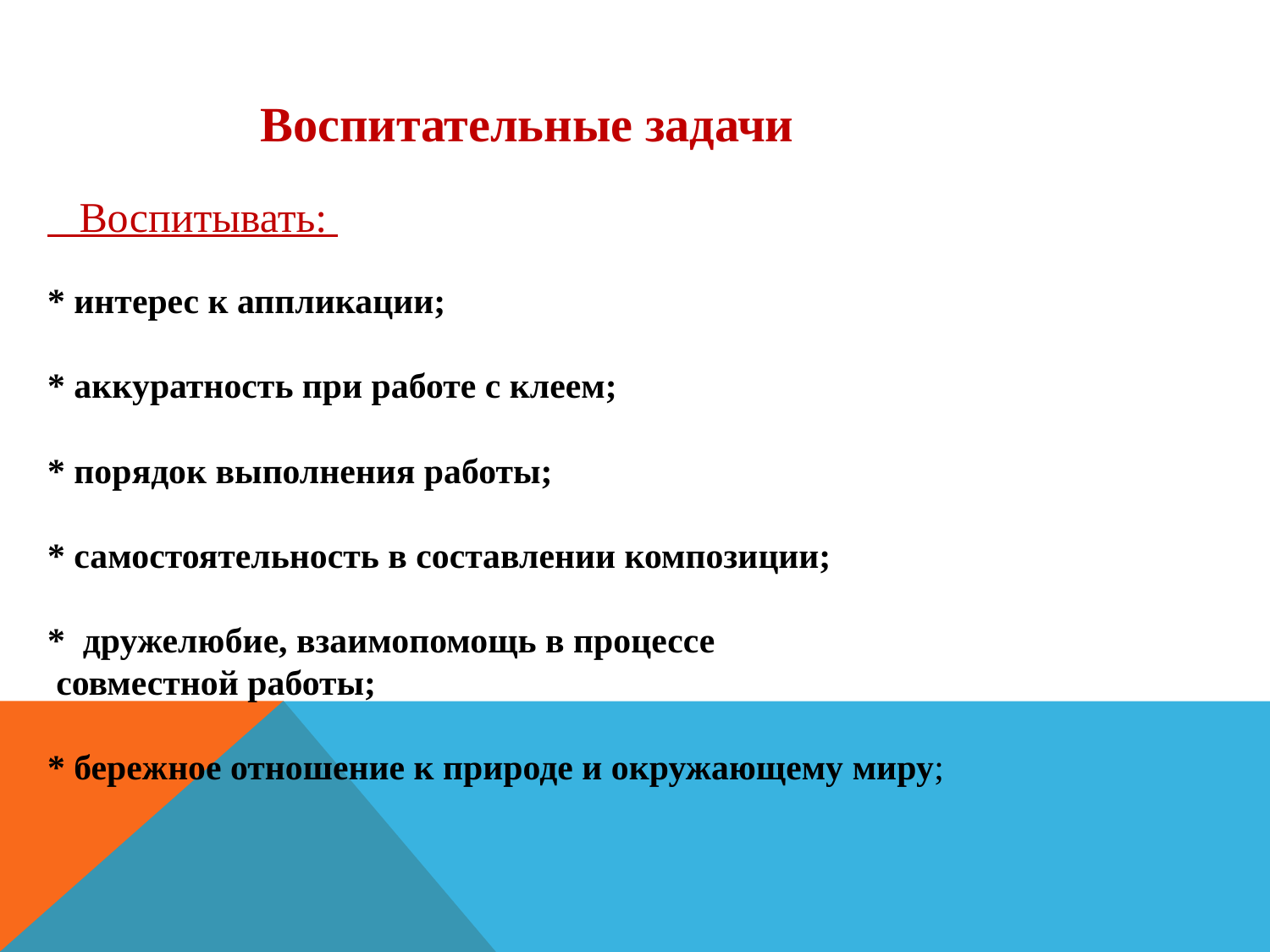

Воспитательные задачи

   Воспитывать:

* интерес к аппликации;

* аккуратность при работе с клеем;

* порядок выполнения работы;

* самостоятельность в составлении композиции;

*  дружелюбие, взаимопомощь в процессе
 совместной работы;

* бережное отношение к природе и окружающему миру;